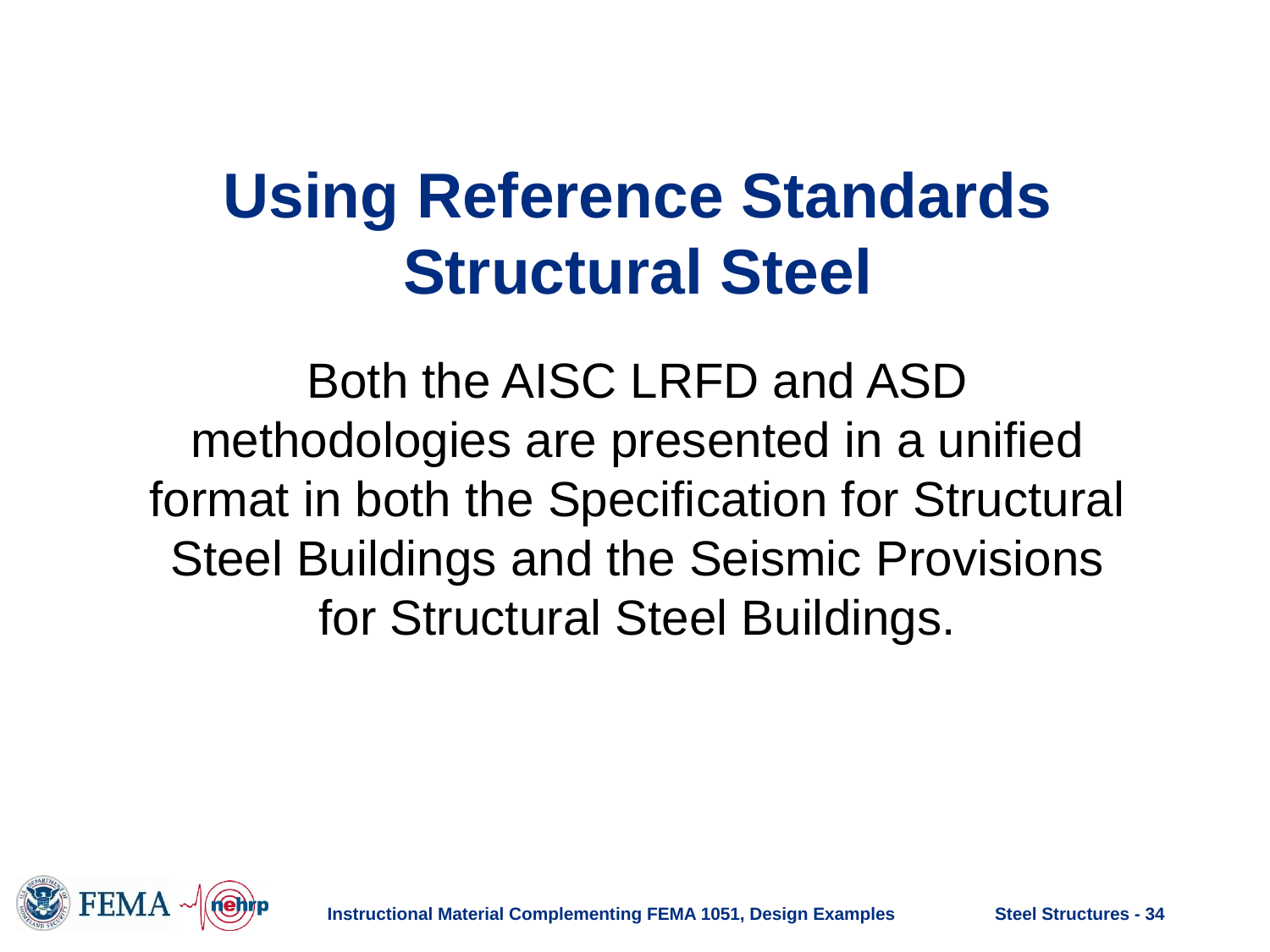

# Using Reference Standards Structural Steel
Both the AISC LRFD and ASD methodologies are presented in a unified format in both the Specification for Structural Steel Buildings and the Seismic Provisions for Structural Steel Buildings.
Instructional Material Complementing FEMA 1051, Design Examples
Steel Structures - 34